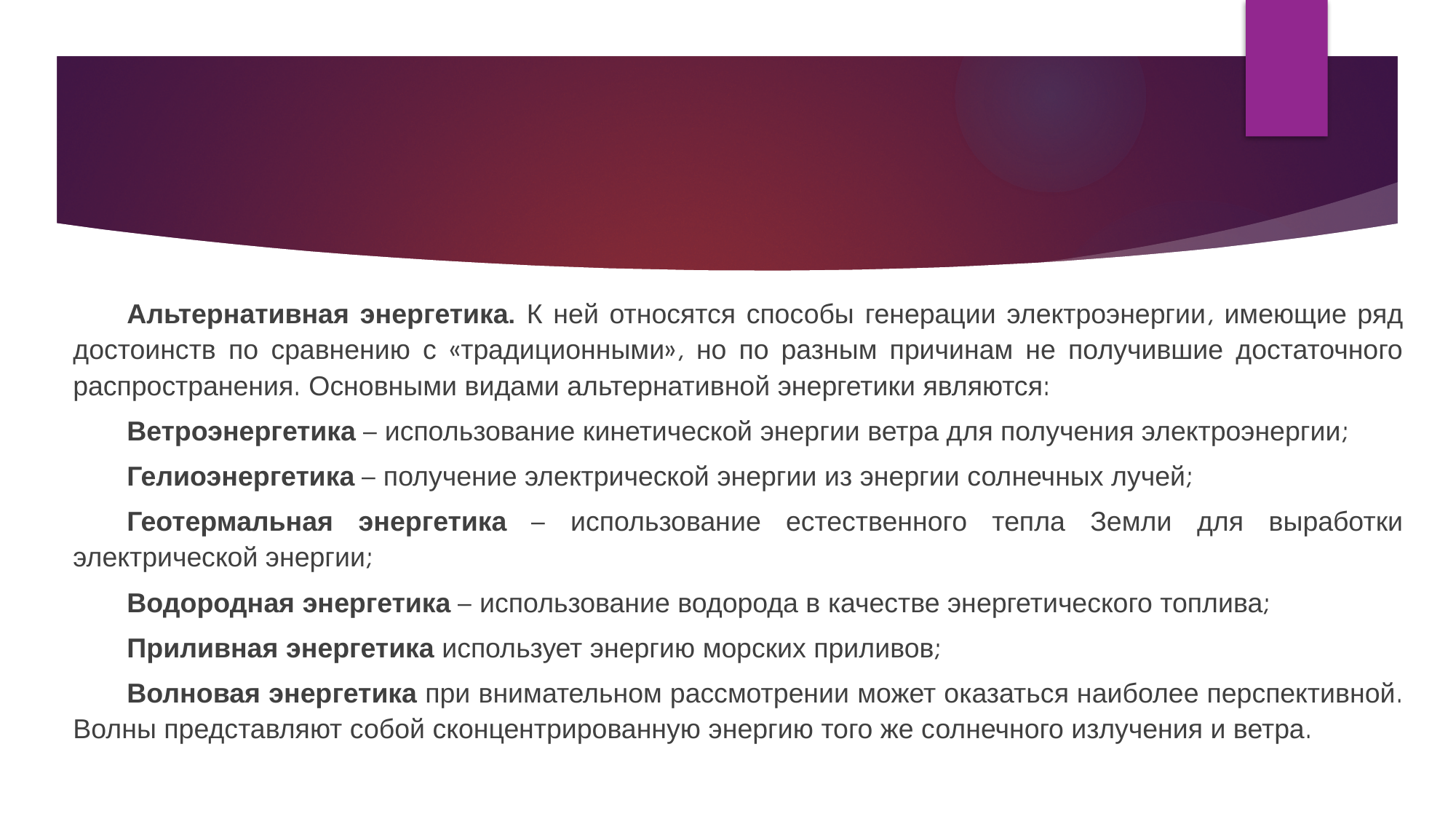

#
Альтернативная энергетика. К ней относятся способы генерации электроэнергии, имеющие ряд достоинств по сравнению с «традиционными», но по разным причинам не получившие достаточного распространения. Основными видами альтернативной энергетики являются:
Ветроэнергетика – использование кинетической энергии ветра для получения электроэнергии;
Гелиоэнергетика – получение электрической энергии из энергии солнечных лучей;
Геотермальная энергетика – использование естественного тепла Земли для выработки электрической энергии;
Водородная энергетика – использование водорода в качестве энергетического топлива;
Приливная энергетика использует энергию морских приливов;
Волновая энергетика при внимательном рассмотрении может оказаться наиболее перспективной. Волны представляют собой сконцентрированную энергию того же солнечного излучения и ветра.